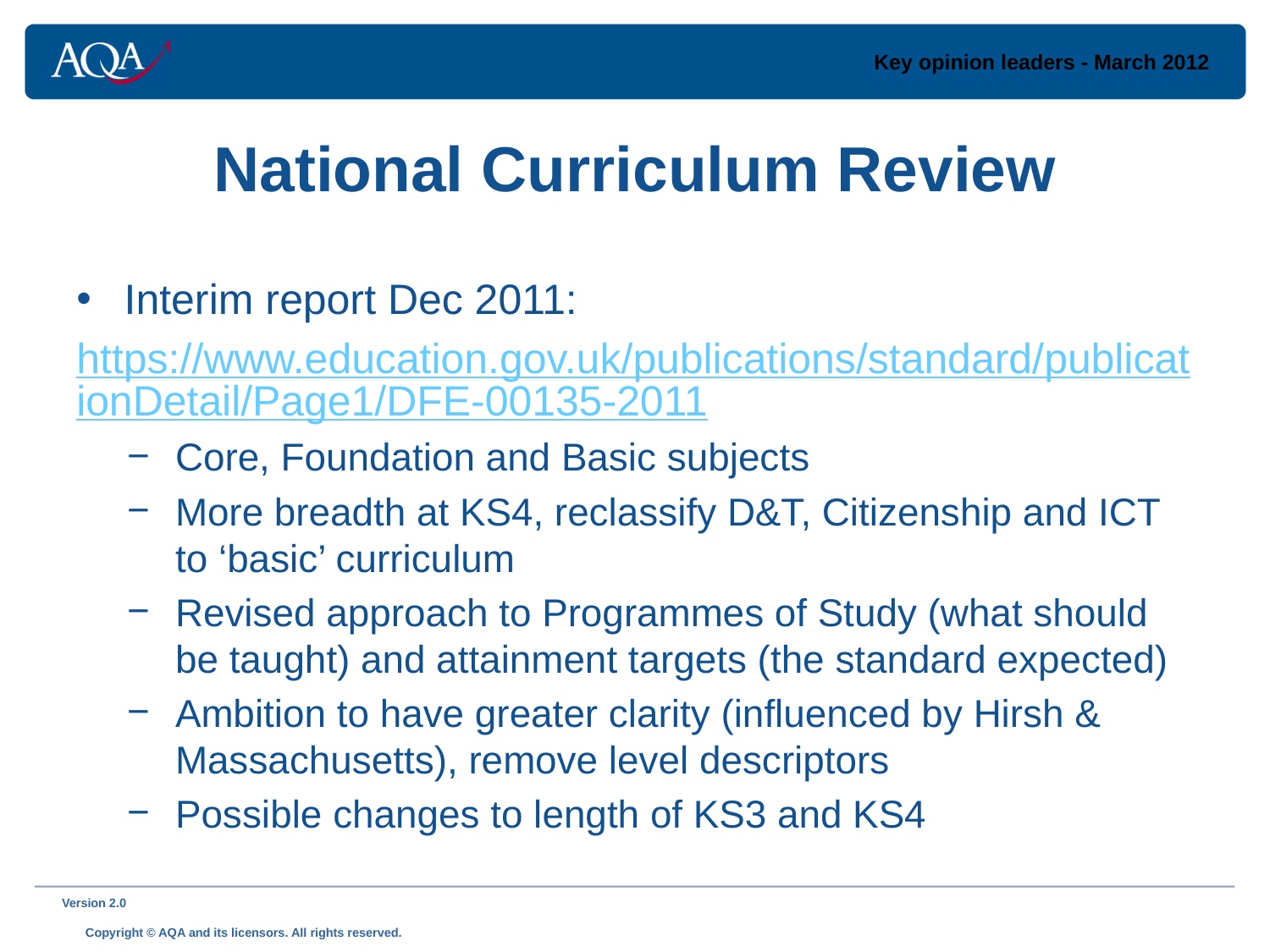

Key opinion leaders - March 2012

# National Curriculum Review
Interim report Dec 2011:
https://www.education.gov.uk/publications/standard/publicationDetail/Page1/DFE-00135-2011
Core, Foundation and Basic subjects
More breadth at KS4, reclassify D&T, Citizenship and ICT to ‘basic’ curriculum
Revised approach to Programmes of Study (what should be taught) and attainment targets (the standard expected)
Ambition to have greater clarity (influenced by Hirsh & Massachusetts), remove level descriptors
Possible changes to length of KS3 and KS4
Version 2.0                       	       Copyright © AQA and its licensors. All rights reserved.